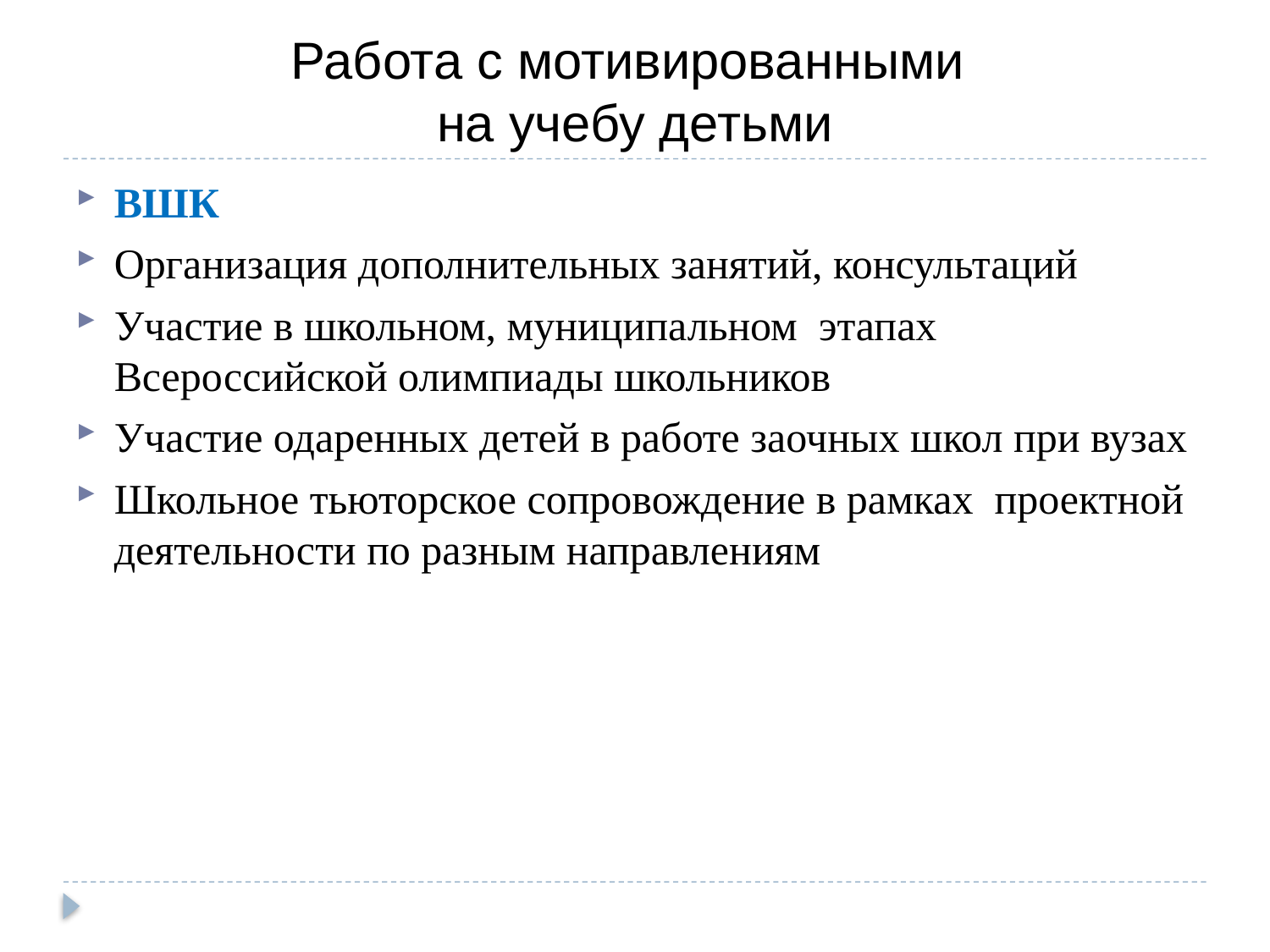

# Работа с мотивированными на учебу детьми
ВШК
Организация дополнительных занятий, консультаций
Участие в школьном, муниципальном  этапах Всероссийской олимпиады школьников
Участие одаренных детей в работе заочных школ при вузах
Школьное тьюторское сопровождение в рамках  проектной деятельности по разным направлениям